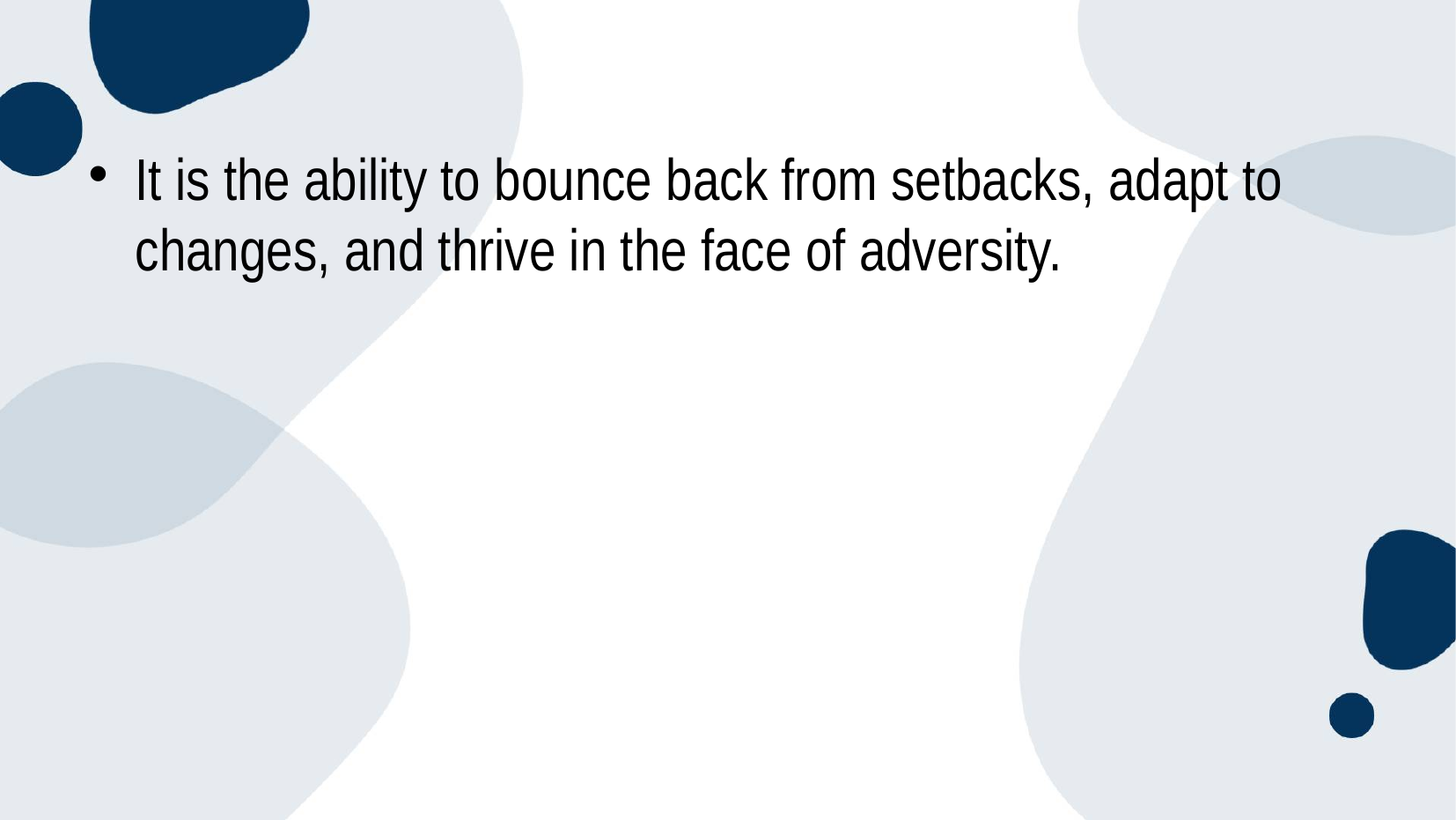

# It is the ability to bounce back from setbacks, adapt to changes, and thrive in the face of adversity.